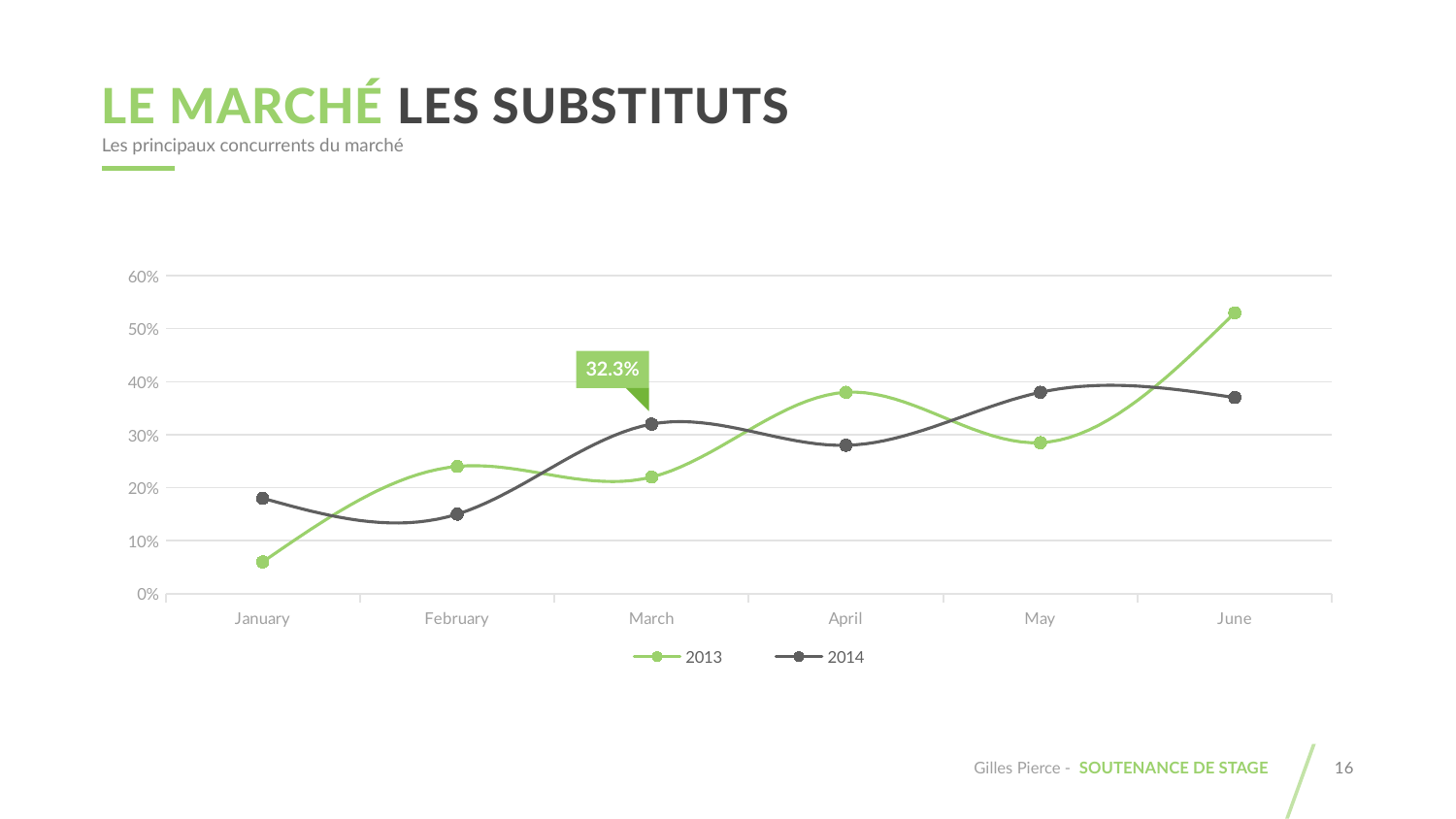

LE MARCHÉ LES SUBSTITUTS
Les principaux concurrents du marché

### Chart

| Category | 2013 | 2014 |
|---|---|---|
| January | 0.06 | 0.18 |
| February | 0.24 | 0.15 |
| March | 0.22 | 0.32 |
| April | 0.38 | 0.28 |
| May | 0.285 | 0.38 |
| June | 0.53 | 0.37 |

32.3%